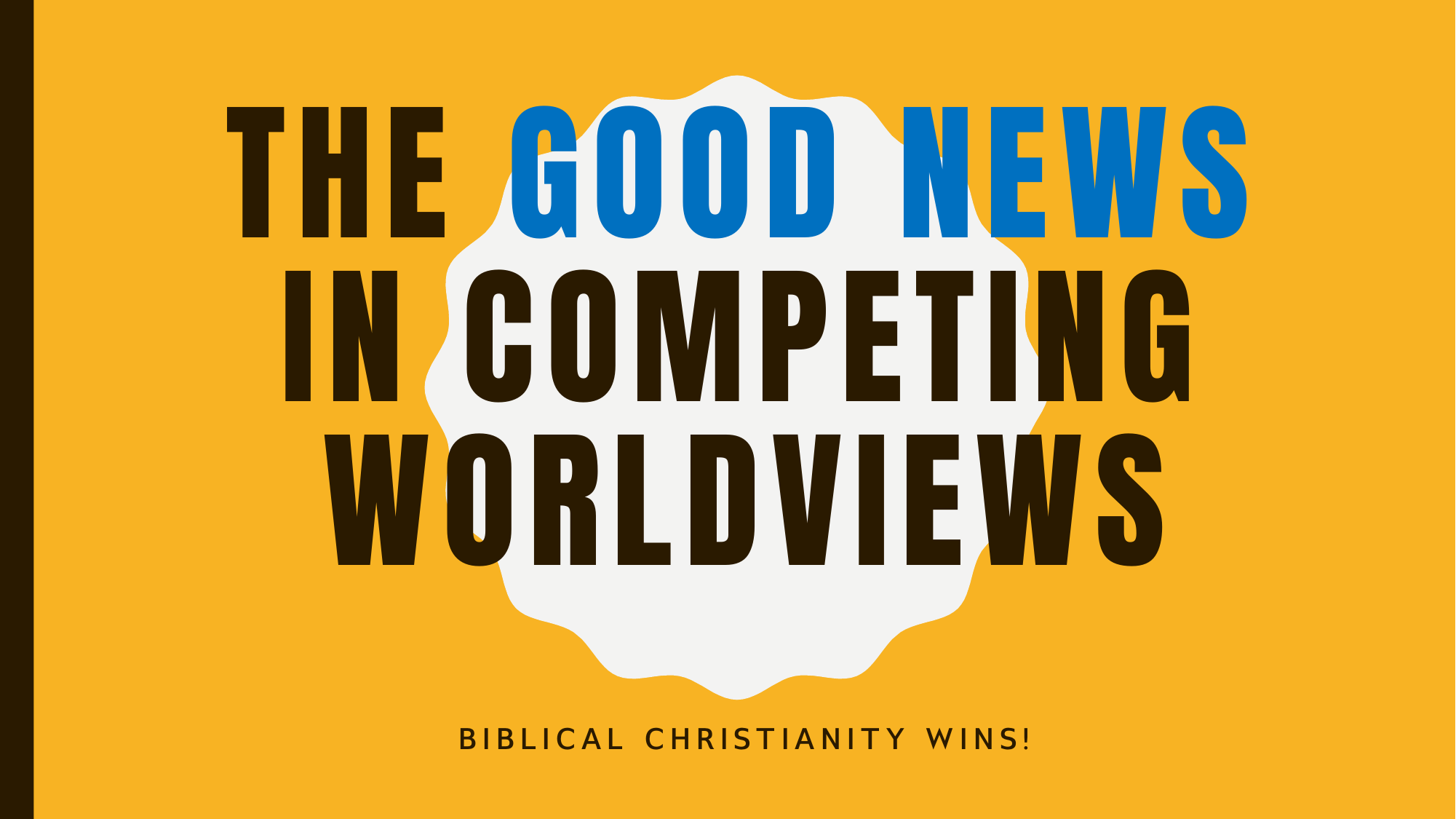

# The good news in competing worldviews
Biblical Christianity wins!